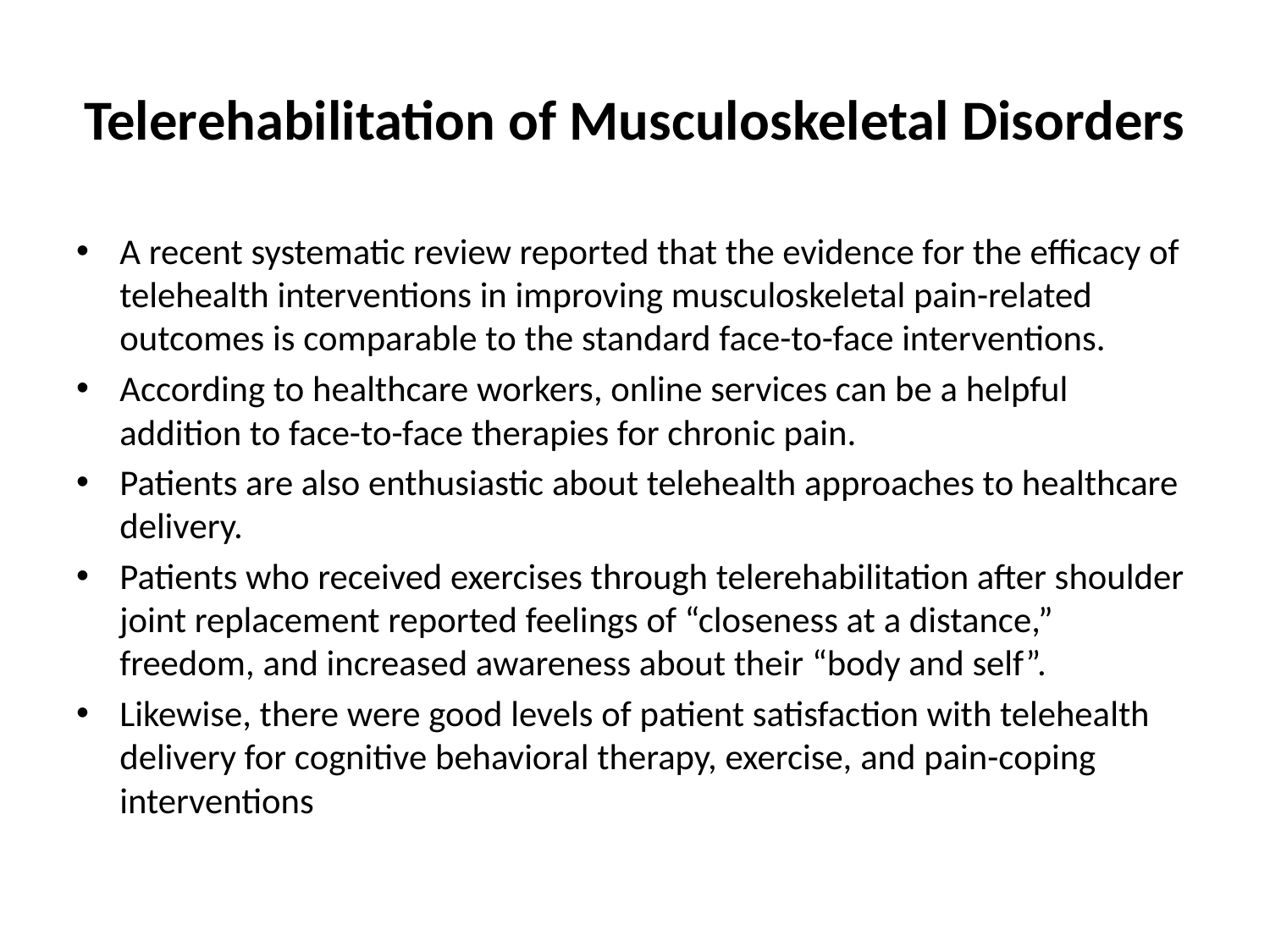

# Telerehabilitation of Musculoskeletal Disorders
A recent systematic review reported that the evidence for the efficacy of telehealth interventions in improving musculoskeletal pain-related outcomes is comparable to the standard face-to-face interventions.
According to healthcare workers, online services can be a helpful addition to face-to-face therapies for chronic pain.
Patients are also enthusiastic about telehealth approaches to healthcare delivery.
Patients who received exercises through telerehabilitation after shoulder joint replacement reported feelings of “closeness at a distance,” freedom, and increased awareness about their “body and self”.
Likewise, there were good levels of patient satisfaction with telehealth delivery for cognitive behavioral therapy, exercise, and pain-coping interventions